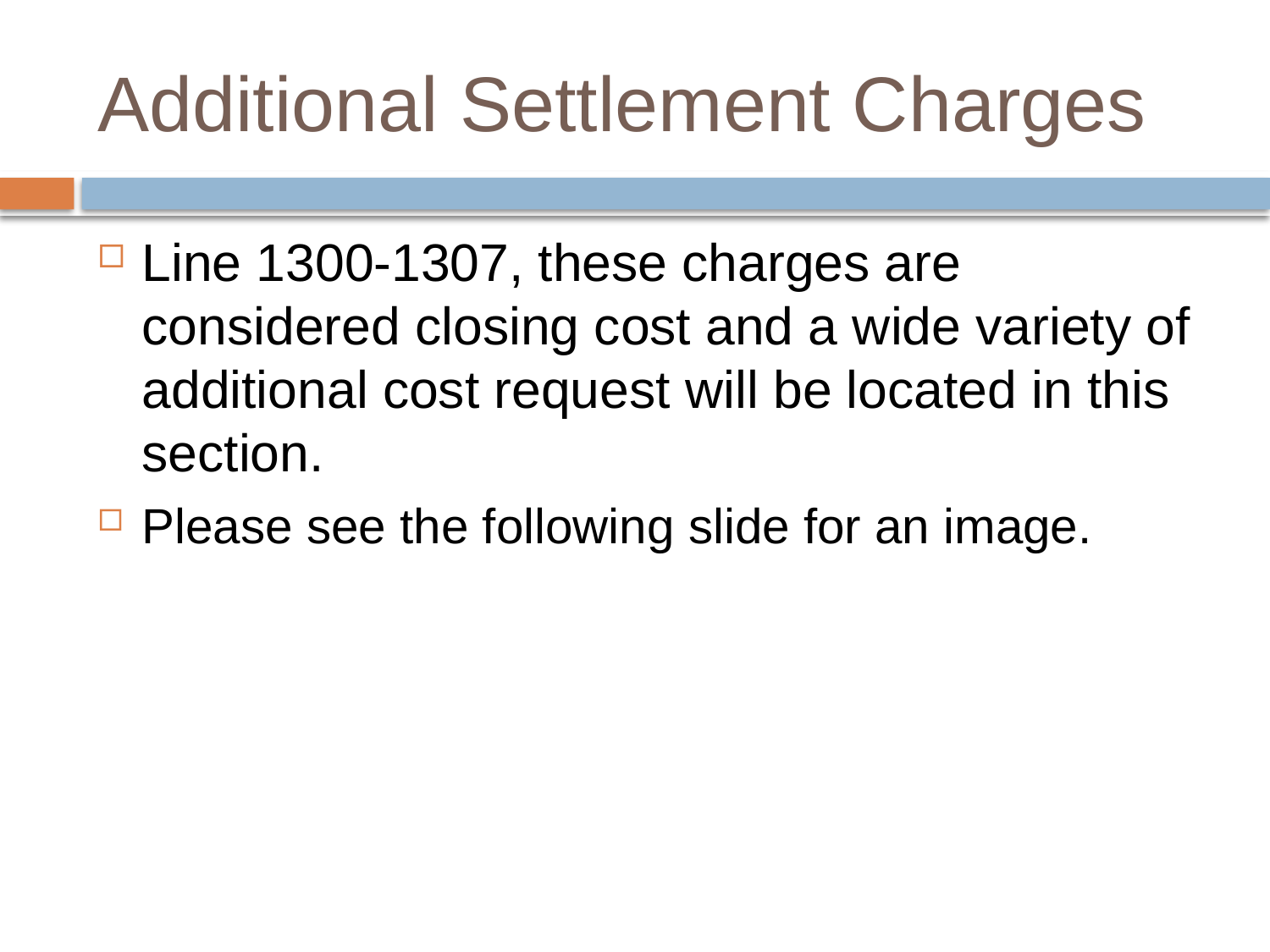

# Additional Settlement Charges
Line 1300‐1307, these charges are considered closing cost and a wide variety of additional cost request will be located in this section.
Please see the following slide for an image.